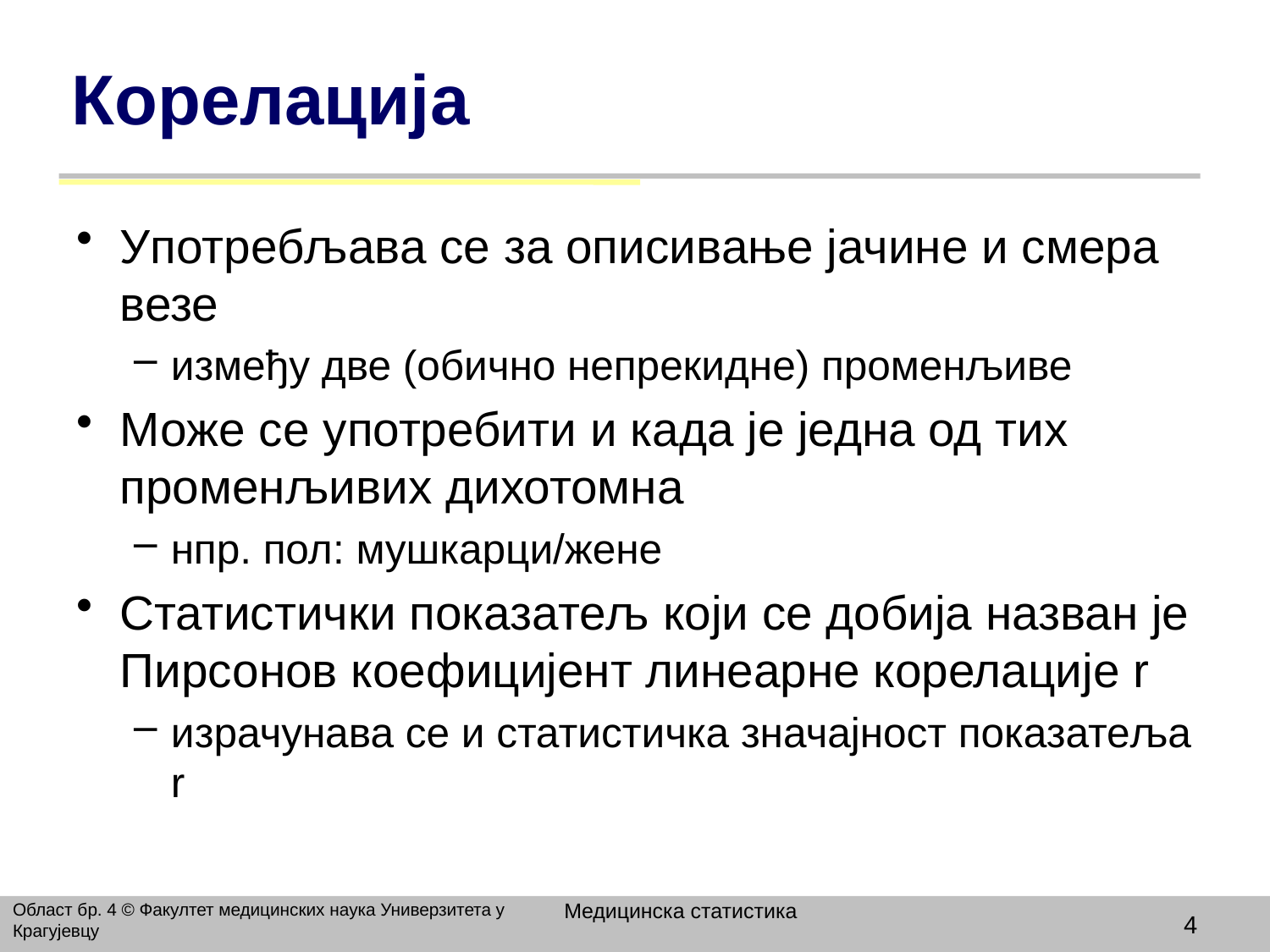

# Корелација
Употребљава се за описивање јачине и смера везе
између две (обично непрекидне) променљиве
Може се употребити и када је једна од тих променљивих дихотомна
нпр. пол: мушкарци/жене
Статистички показатељ који се добија назван је Пирсонов коефицијент линеарне корелације r
израчунава се и статистичка значајност показатеља r

Медицинска статистика
Област бр. 4 © Факултет медицинских наука Универзитета у Крагујевцу
4